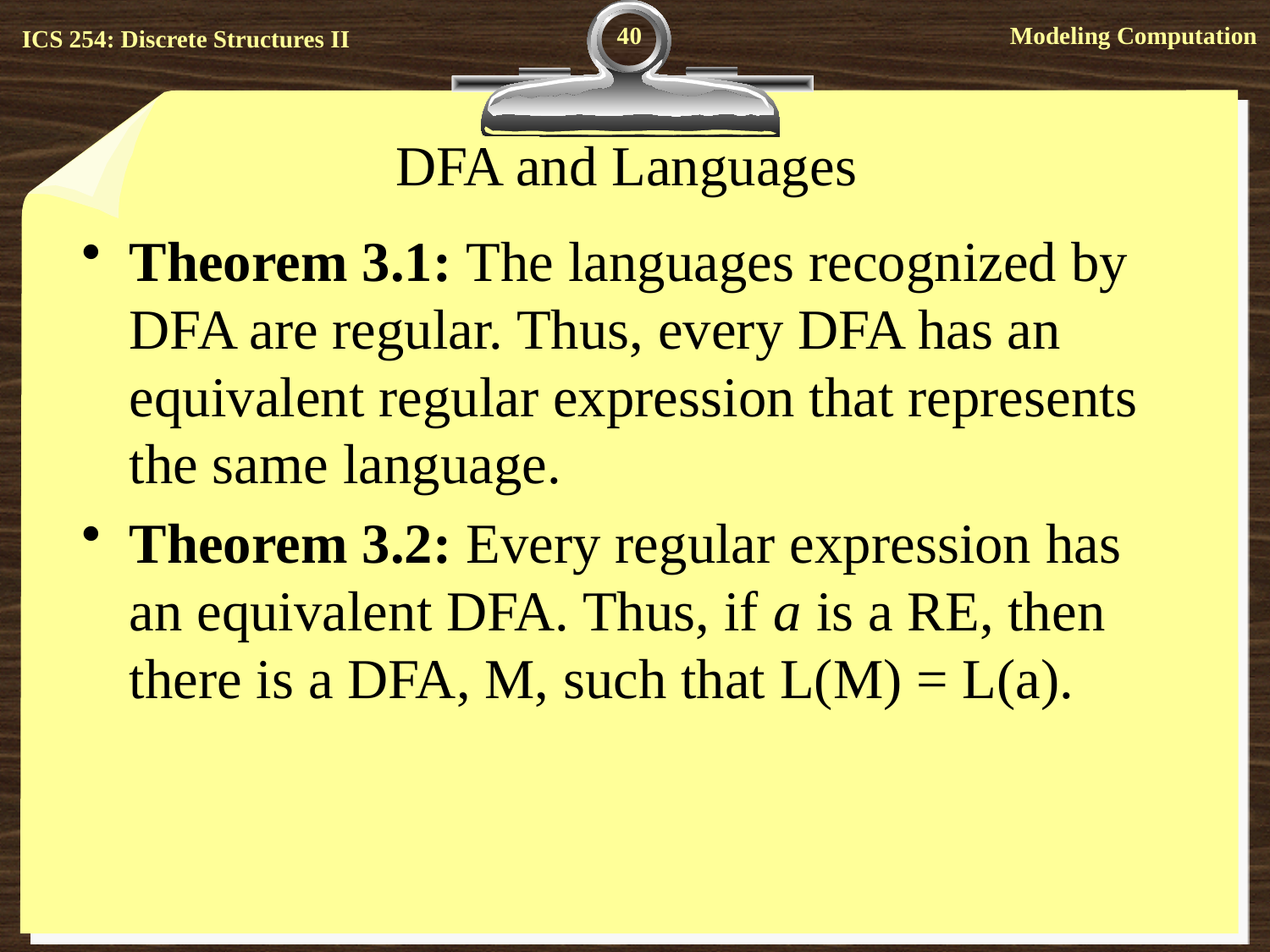

40
# DFA and Languages
Theorem 3.1: The languages recognized by DFA are regular. Thus, every DFA has an equivalent regular expression that represents the same language.
Theorem 3.2: Every regular expression has an equivalent DFA. Thus, if a is a RE, then there is a DFA, M, such that L(M) = L(a).